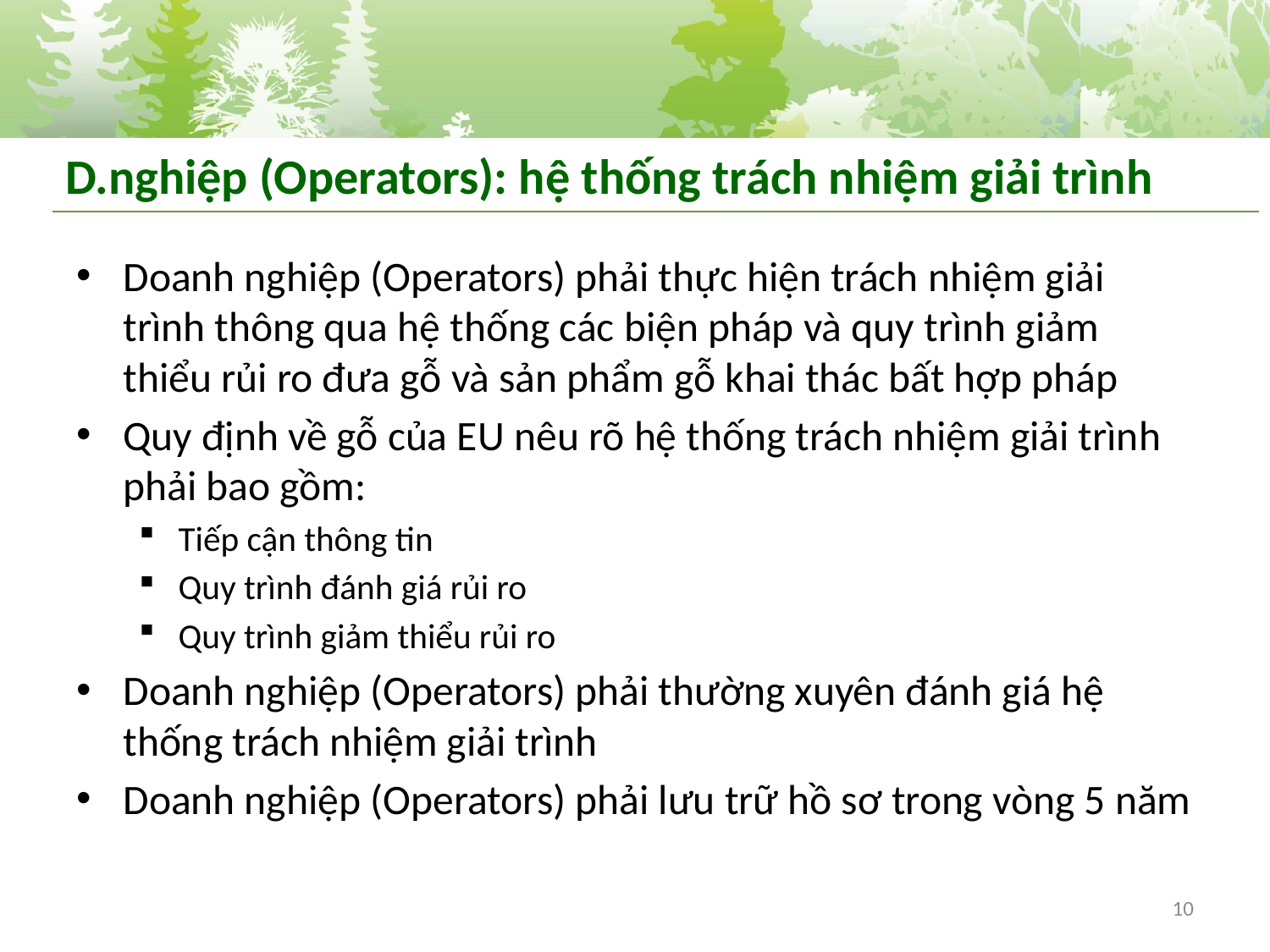

# D.nghiệp (Operators): hệ thống trách nhiệm giải trình
Doanh nghiệp (Operators) phải thực hiện trách nhiệm giải trình thông qua hệ thống các biện pháp và quy trình giảm thiểu rủi ro đưa gỗ và sản phẩm gỗ khai thác bất hợp pháp
Quy định về gỗ của EU nêu rõ hệ thống trách nhiệm giải trình phải bao gồm:
Tiếp cận thông tin
Quy trình đánh giá rủi ro
Quy trình giảm thiểu rủi ro
Doanh nghiệp (Operators) phải thường xuyên đánh giá hệ thống trách nhiệm giải trình
Doanh nghiệp (Operators) phải lưu trữ hồ sơ trong vòng 5 năm
10